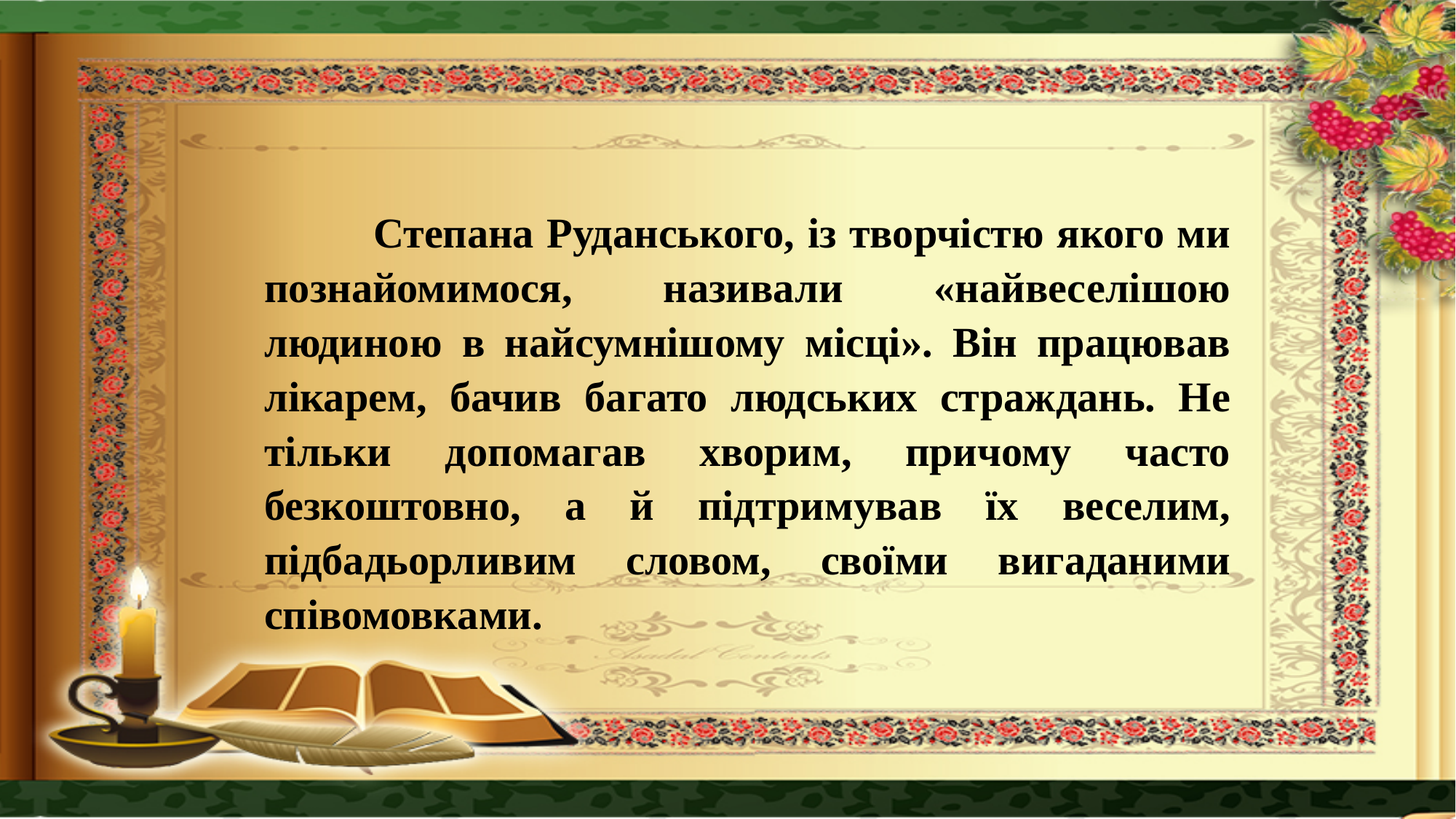

Степана Руданського, із творчістю якого ми познайомимося, називали «найвеселішою людиною в найсумнішому місці». Він працював лікарем, бачив багато людських страждань. Не тільки допомагав хворим, причому часто безкоштовно, а й підтримував їх веселим, підбадьорливим словом, своїми вигаданими співомовками.